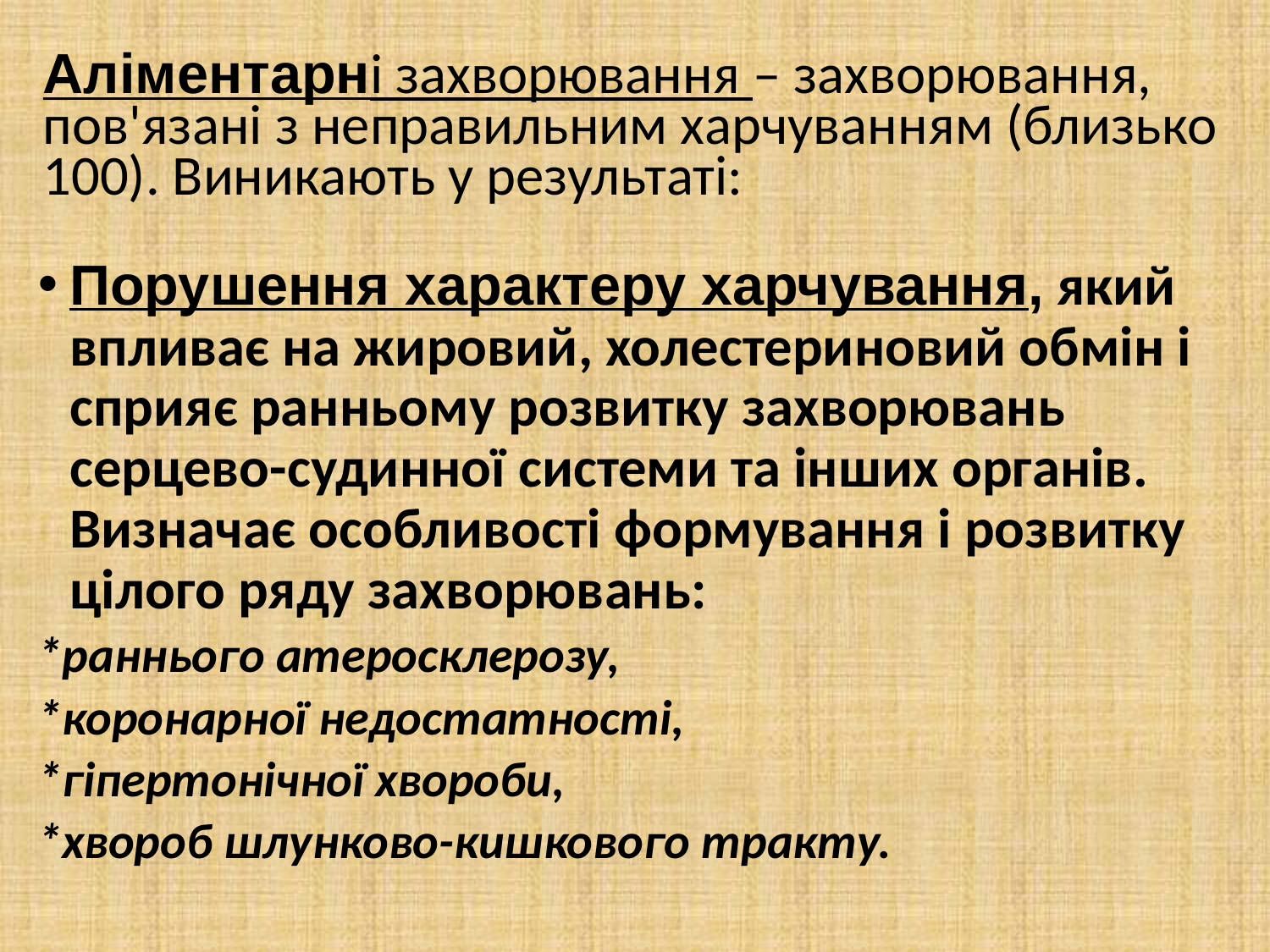

# Аліментарні захворювання – захворювання, пов'язані з неправильним харчуванням (близько 100). Виникають у результаті:
Порушення характеру харчування, який впливає на жировий, холестериновий обмін і сприяє ранньому розвитку захворювань серцево-судинної системи та інших органів. Визначає особливості формування і розвитку цілого ряду захворювань:
*раннього атеросклерозу,
*коронарної недостатності,
*гіпертонічної хвороби,
*хвороб шлунково-кишкового тракту.